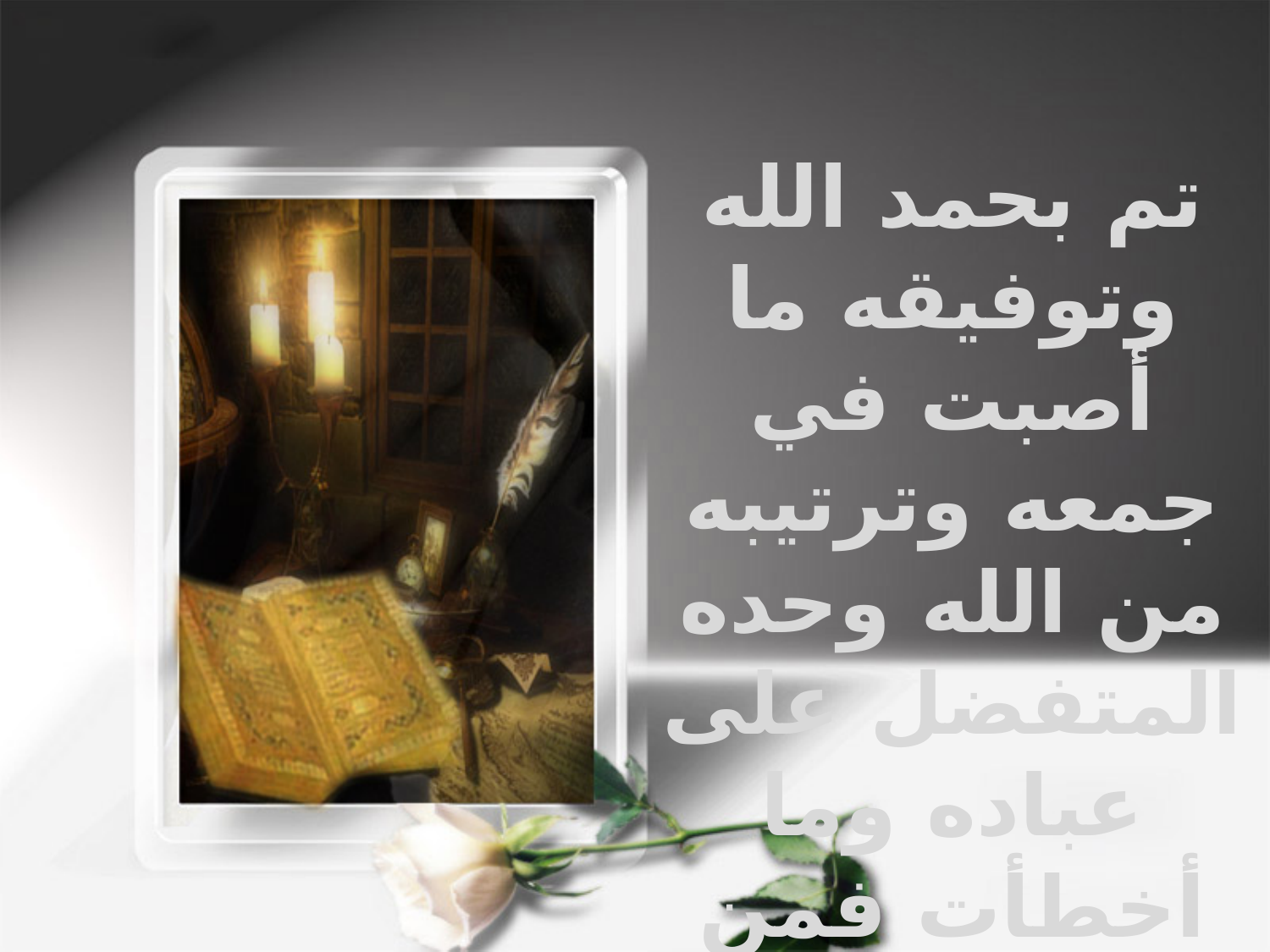

تم بحمد الله وتوفيقه ما أصبت في جمعه وترتيبه من الله وحده المتفضل على عباده وما أخطأت فمن نفسي والشيطان ـ